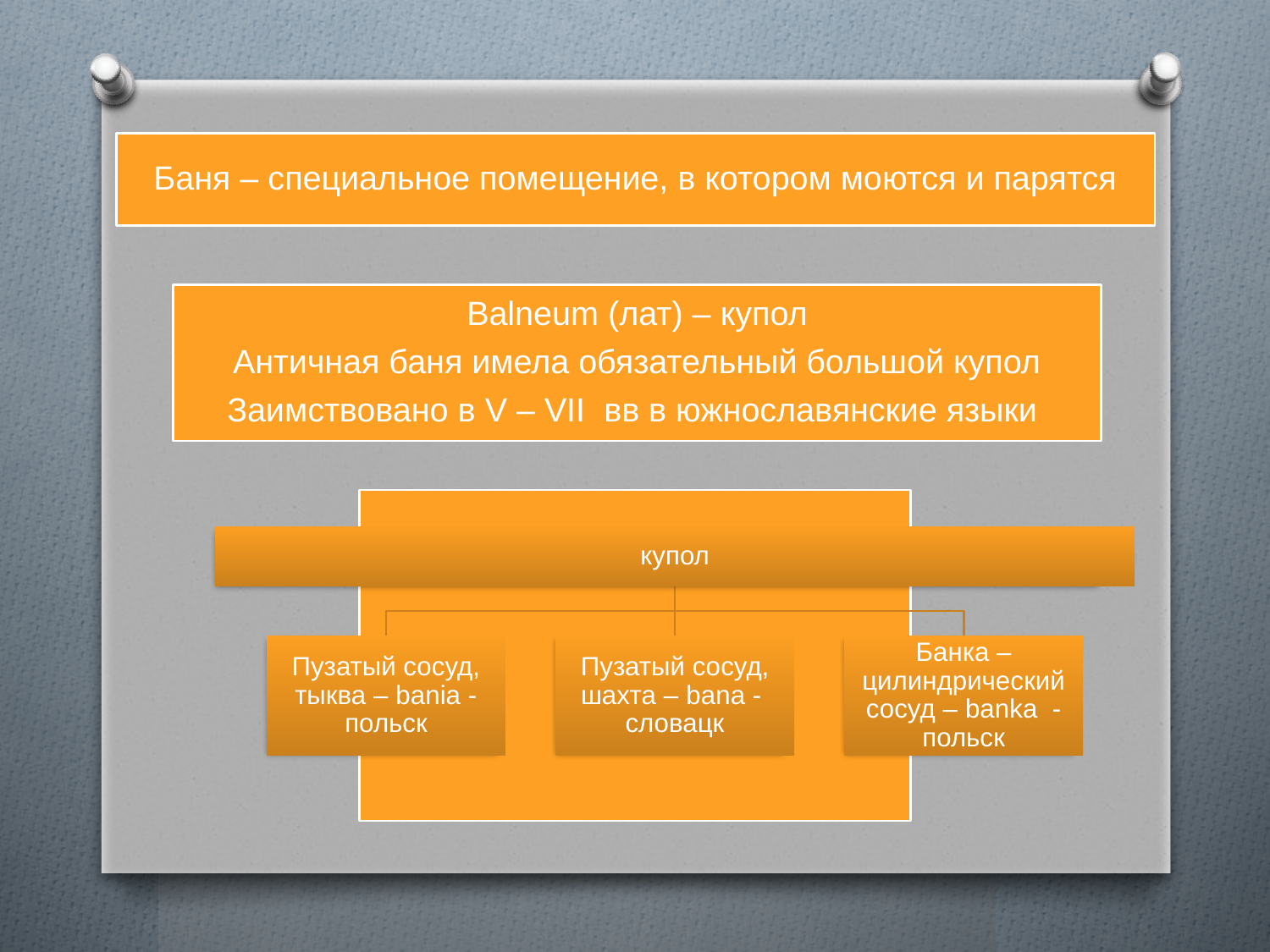

Баня – специальное помещение, в котором моются и парятся
Balneum (лат) – купол
Античная баня имела обязательный большой купол
Заимствовано в V – VII  вв в южнославянские языки

купол
Пузатый сосуд, тыква – bania - польск
Пузатый сосуд, шахта – bana -  словацк
Банка – цилиндрический сосуд – banka  - польск